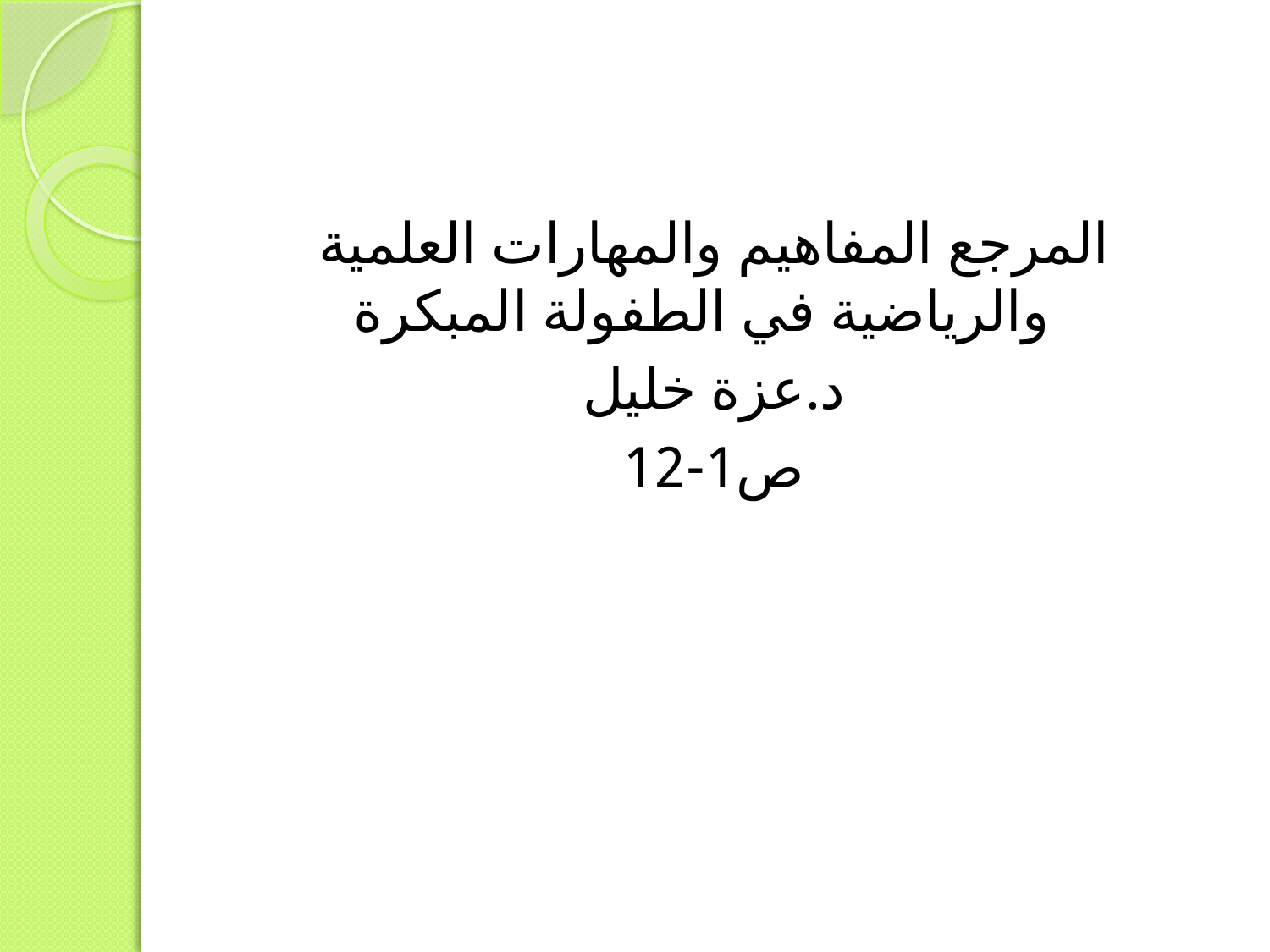

المرجع المفاهيم والمهارات العلمية والرياضية في الطفولة المبكرة
د.عزة خليل
ص1-12